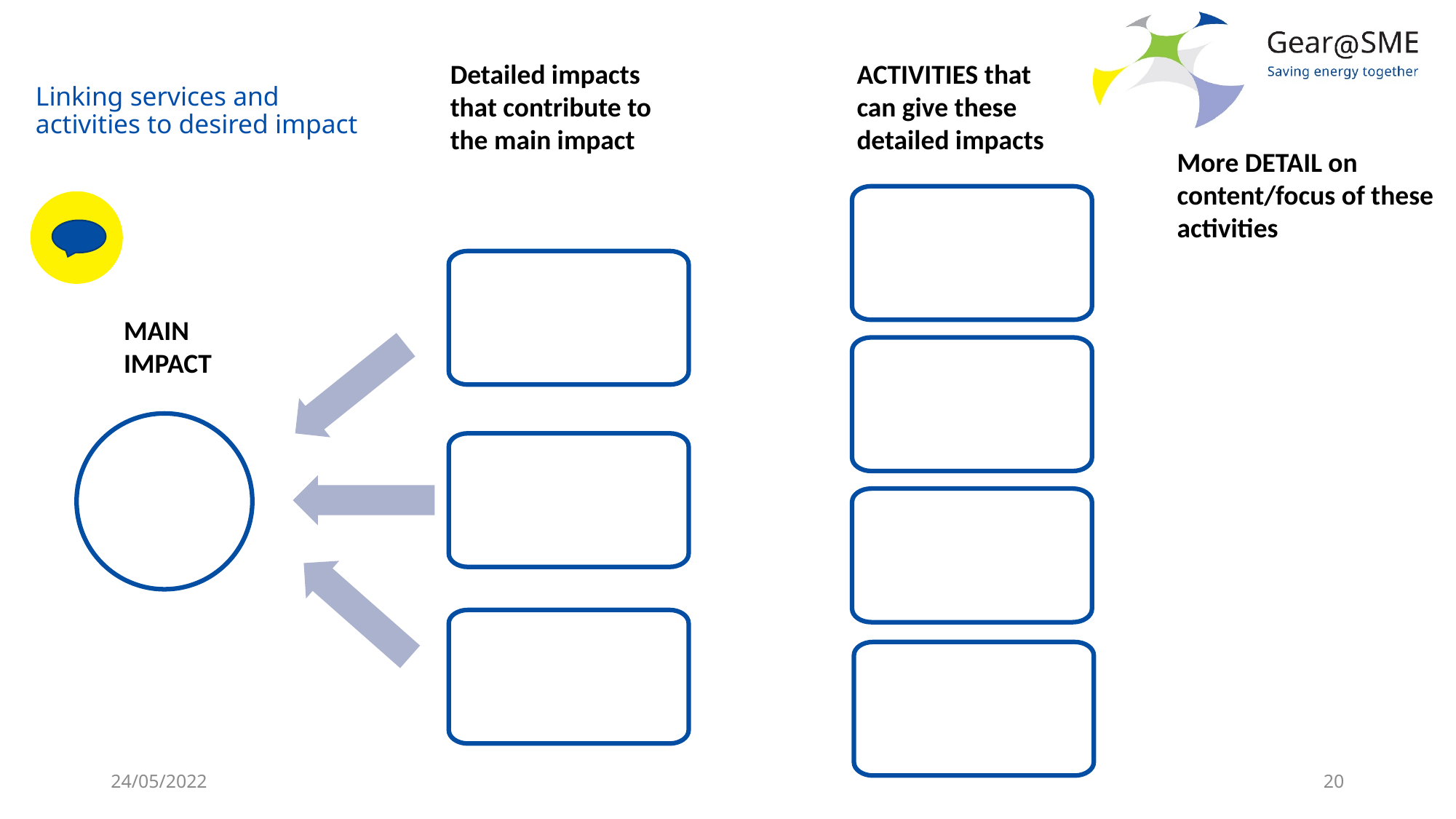

Detailed impacts that contribute to the main impact
ACTIVITIES that can give these detailed impacts
# Linking services and activities to desired impact
More DETAIL on content/focus of these activities

MAIN IMPACT

24/05/2022
20